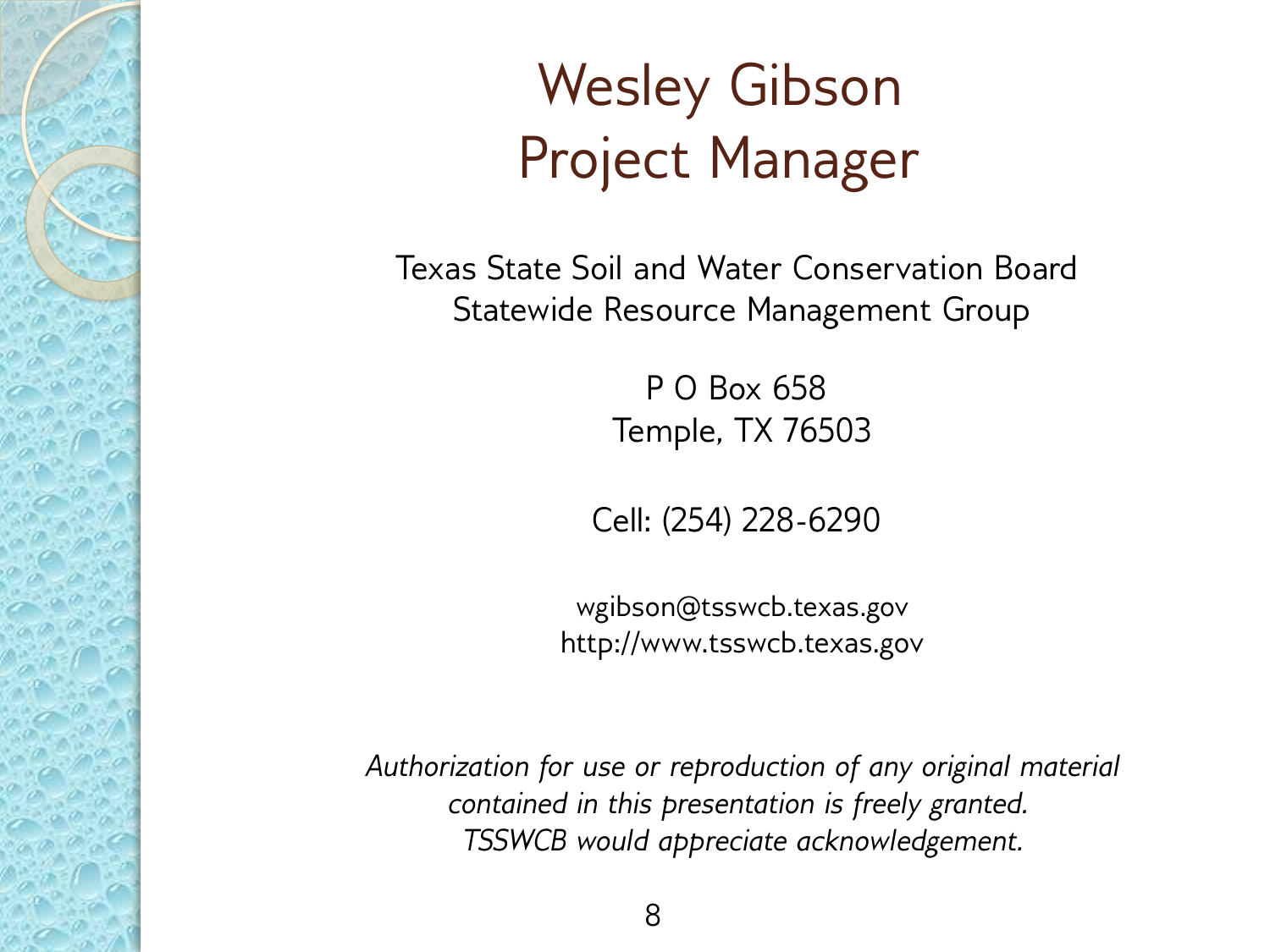

# Wesley Gibson Project Manager
Texas State Soil and Water Conservation Board
Statewide Resource Management Group
P O Box 658
Temple, TX 76503
Cell: (254) 228-6290
wgibson@tsswcb.texas.gov
http://www.tsswcb.texas.gov

Authorization for use or reproduction of any original material
contained in this presentation is freely granted.
TSSWCB would appreciate acknowledgement.
  8